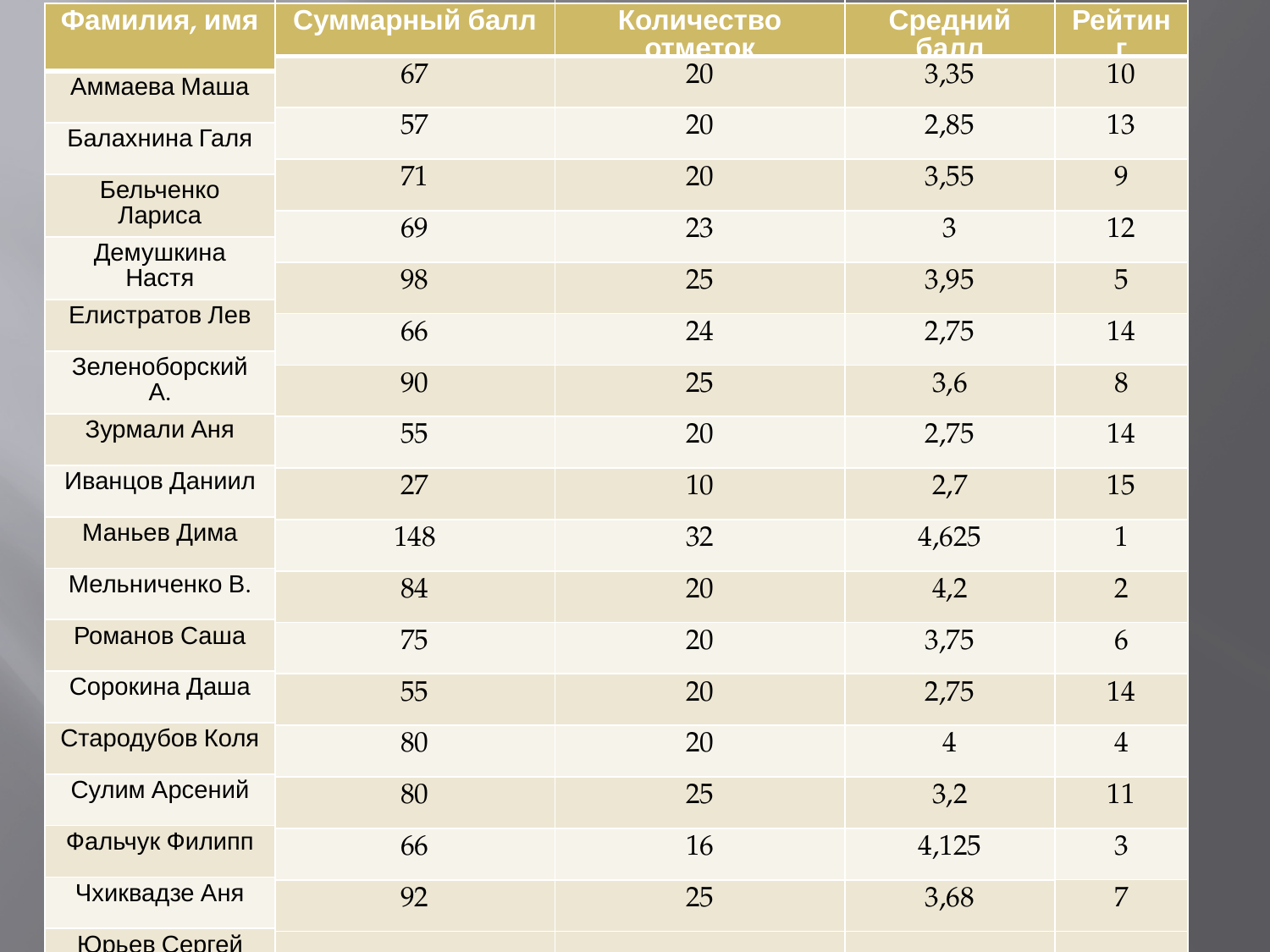

|  |
| --- |
| 10 |
| 13 |
| 9 |
| 12 |
| 5 |
| 14 |
| 8 |
| 14 |
| 15 |
| 1 |
| 2 |
| 6 |
| 14 |
| 4 |
| 11 |
| 3 |
| 7 |
|  |  |  |
| --- | --- | --- |
| 67 | 20 | 3,35 |
| 57 | 20 | 2,85 |
| 71 | 20 | 3,55 |
| 69 | 23 | 3 |
| 98 | 25 | 3,95 |
| 66 | 24 | 2,75 |
| 90 | 25 | 3,6 |
| 55 | 20 | 2,75 |
| 27 | 10 | 2,7 |
| 148 | 32 | 4,625 |
| 84 | 20 | 4,2 |
| 75 | 20 | 3,75 |
| 55 | 20 | 2,75 |
| 80 | 20 | 4 |
| 80 | 25 | 3,2 |
| 66 | 16 | 4,125 |
| 92 | 25 | 3,68 |
| Фамилия, имя | Суммарный балл | Количество отметок | Средний балл | Рейтинг |
| --- | --- | --- | --- | --- |
| Аммаева Маша |  |  |  |  |
| Балахнина Галя |  |  |  |  |
| Бельченко Лариса |  |  |  |  |
| Демушкина Настя |  |  |  |  |
| Елистратов Лев |  |  |  |  |
| Зеленоборский А. |  |  |  |  |
| Зурмали Аня |  |  |  |  |
| Иванцов Даниил |  |  |  |  |
| Маньев Дима |  |  |  |  |
| Мельниченко В. |  |  |  |  |
| Романов Саша |  |  |  |  |
| Сорокина Даша |  |  |  |  |
| Стародубов Коля |  |  |  |  |
| Сулим Арсений |  |  |  |  |
| Фальчук Филипп |  |  |  |  |
| Чхиквадзе Аня |  |  |  |  |
| Юрьев Сергей |  |  |  |  |
#